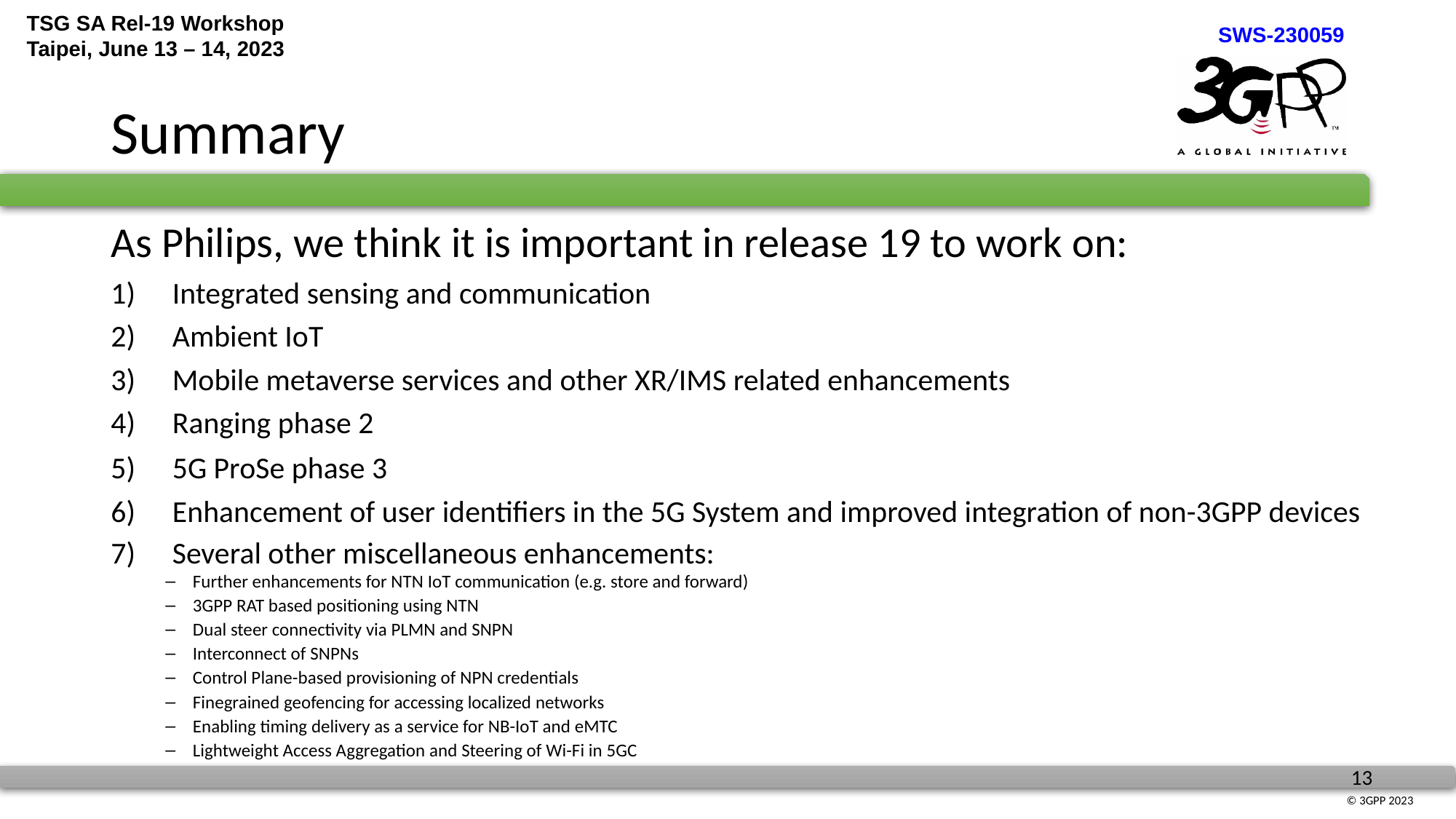

# Summary
As Philips, we think it is important in release 19 to work on:
Integrated sensing and communication
Ambient IoT
Mobile metaverse services and other XR/IMS related enhancements
Ranging phase 2
5G ProSe phase 3
Enhancement of user identifiers in the 5G System and improved integration of non-3GPP devices
Several other miscellaneous enhancements:
Further enhancements for NTN IoT communication (e.g. store and forward)
3GPP RAT based positioning using NTN
Dual steer connectivity via PLMN and SNPN
Interconnect of SNPNs
Control Plane-based provisioning of NPN credentials
Finegrained geofencing for accessing localized networks
Enabling timing delivery as a service for NB-IoT and eMTC
Lightweight Access Aggregation and Steering of Wi-Fi in 5GC